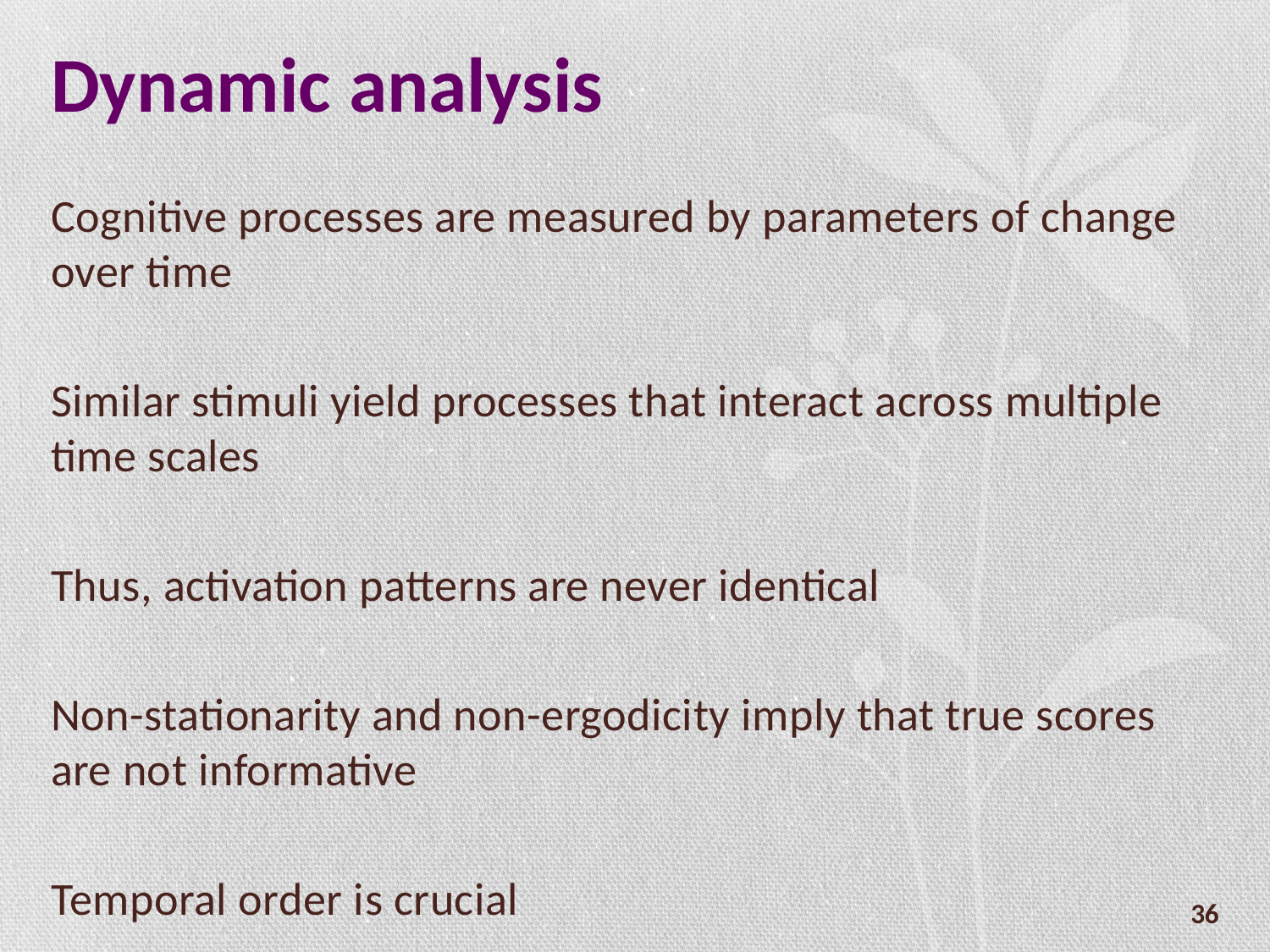

# Dynamic analysis
Cognitive processes are measured by parameters of change over time

Similar stimuli yield processes that interact across multiple time scales

Thus, activation patterns are never identical

Non-stationarity and non-ergodicity imply that true scores are not informative

Temporal order is crucial
36